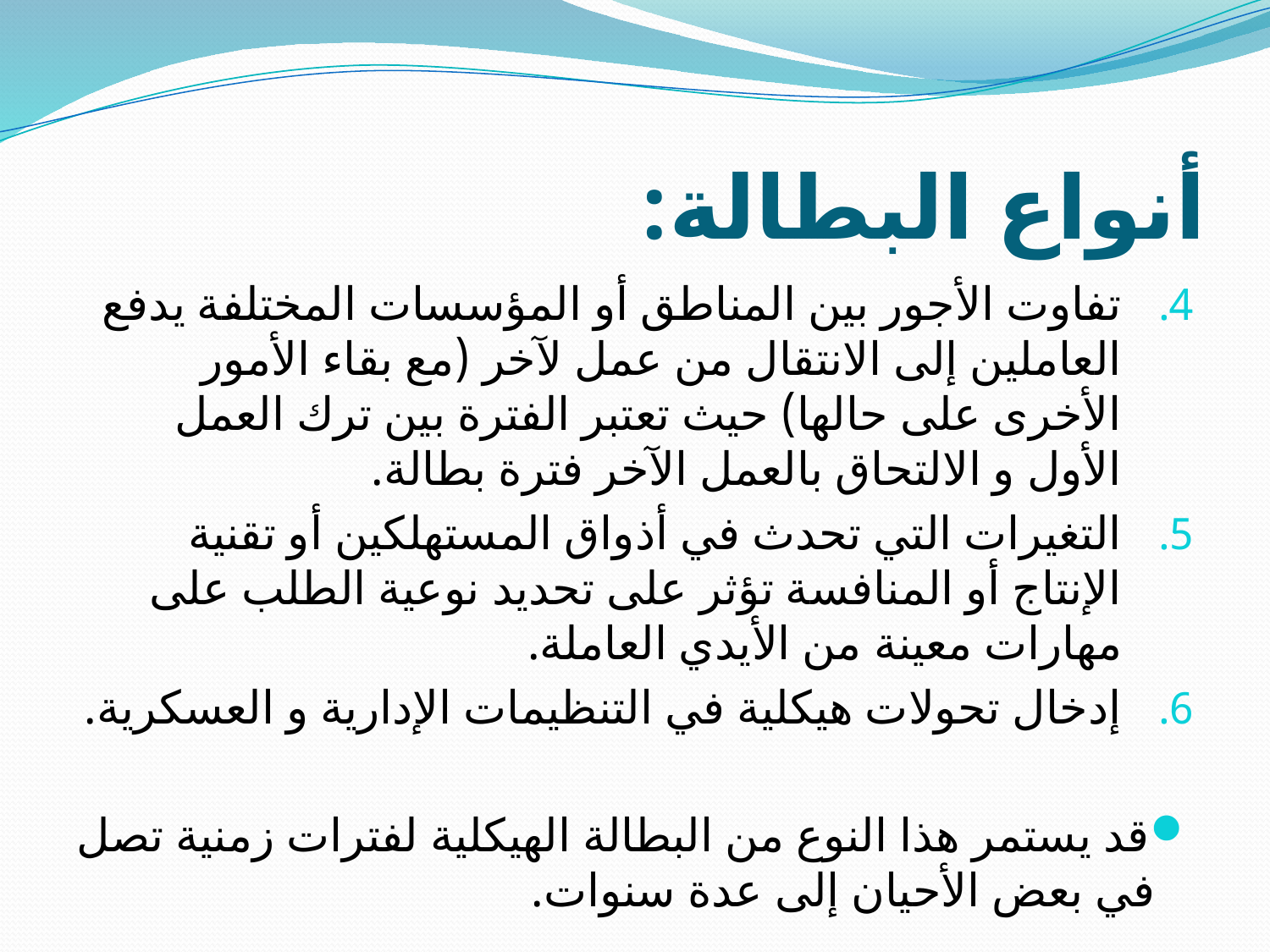

# أنواع البطالة:
تفاوت الأجور بين المناطق أو المؤسسات المختلفة يدفع العاملين إلى الانتقال من عمل لآخر (مع بقاء الأمور الأخرى على حالها) حيث تعتبر الفترة بين ترك العمل الأول و الالتحاق بالعمل الآخر فترة بطالة.
التغيرات التي تحدث في أذواق المستهلكين أو تقنية الإنتاج أو المنافسة تؤثر على تحديد نوعية الطلب على مهارات معينة من الأيدي العاملة.
إدخال تحولات هيكلية في التنظيمات الإدارية و العسكرية.

قد يستمر هذا النوع من البطالة الهيكلية لفترات زمنية تصل في بعض الأحيان إلى عدة سنوات.